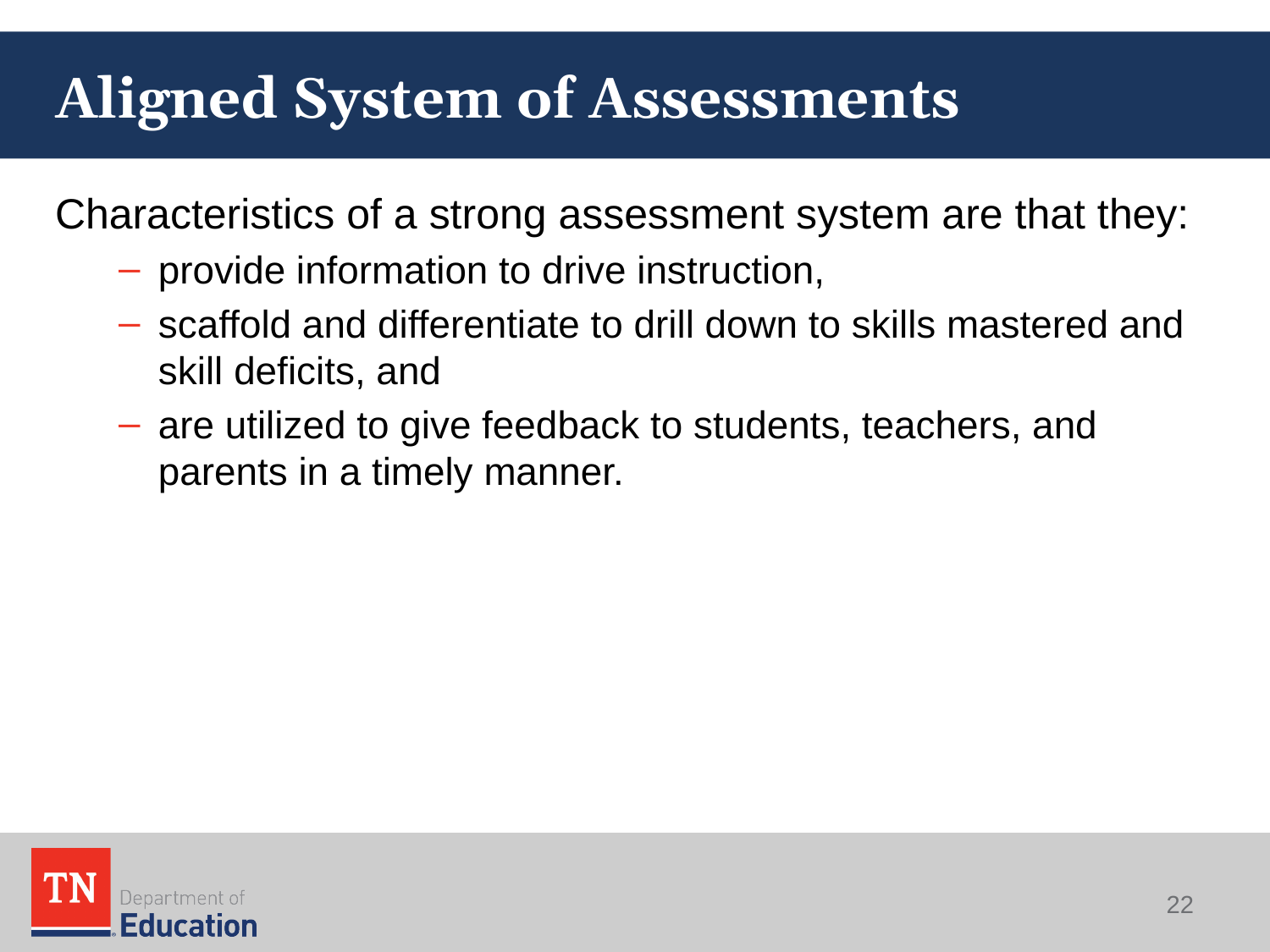

# Aligned System of Assessments
Characteristics of a strong assessment system are that they:
provide information to drive instruction,
scaffold and differentiate to drill down to skills mastered and skill deficits, and
are utilized to give feedback to students, teachers, and parents in a timely manner.

22